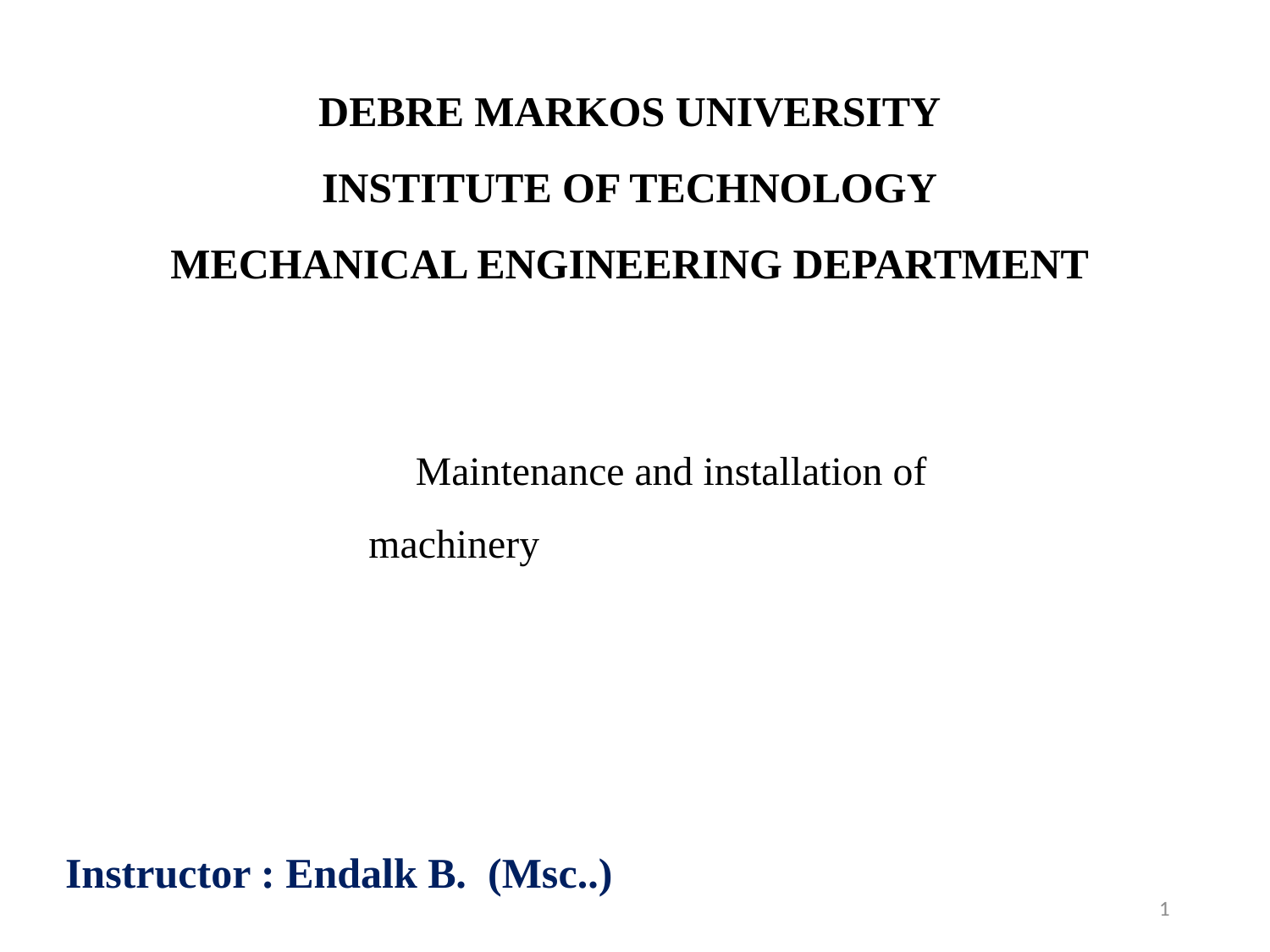

DEBRE MARKOS UNIVERSITY
INSTITUTE OF TECHNOLOGY
MECHANICAL ENGINEERING DEPARTMENT

Instructor : Endalk B.  (Msc..)
# Maintenance and installation of machinery
1